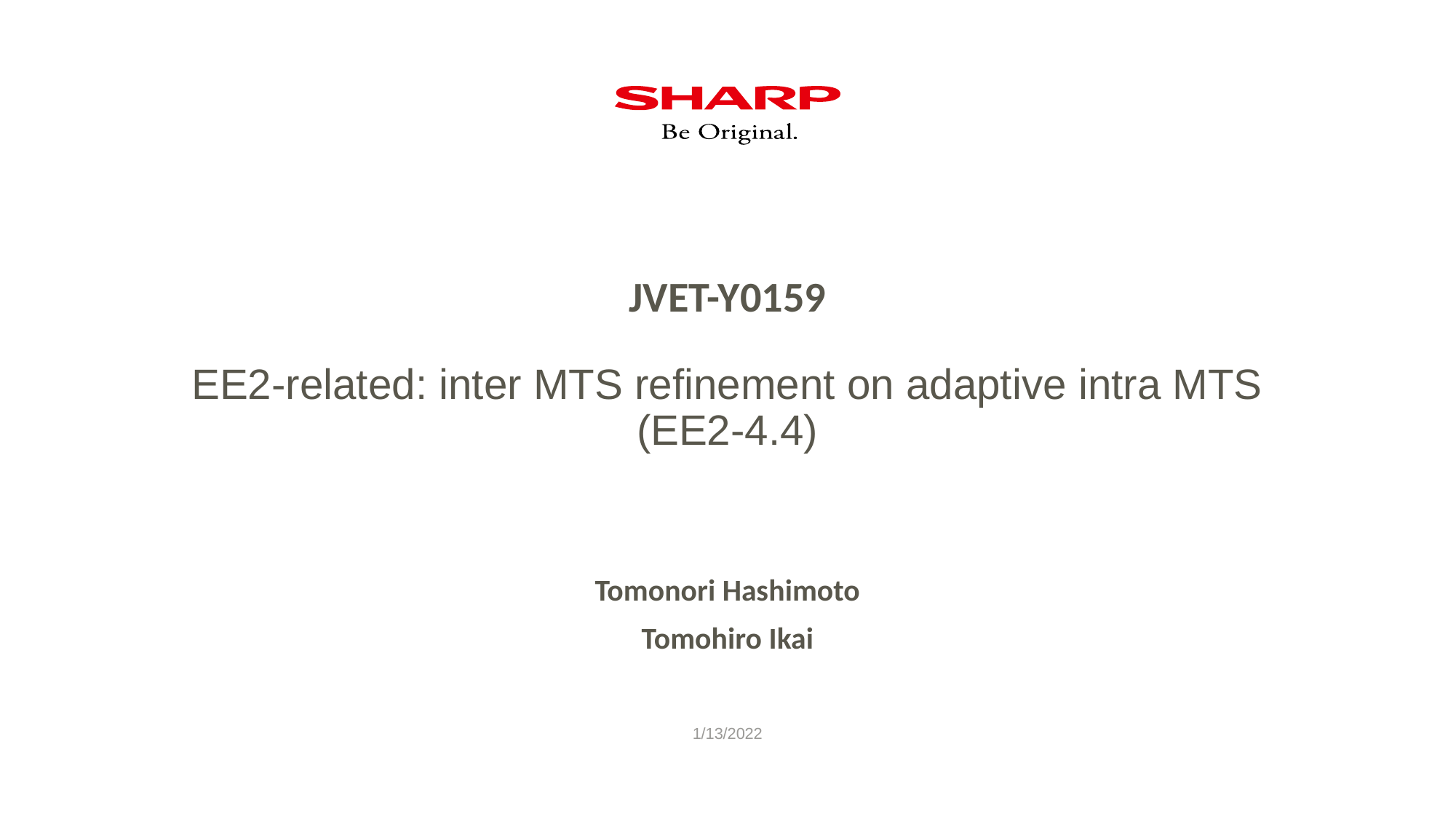

JVET-Y0159
# EE2-related: inter MTS refinement on adaptive intra MTS (EE2-4.4)
Tomonori Hashimoto
Tomohiro Ikai

1/13/2022